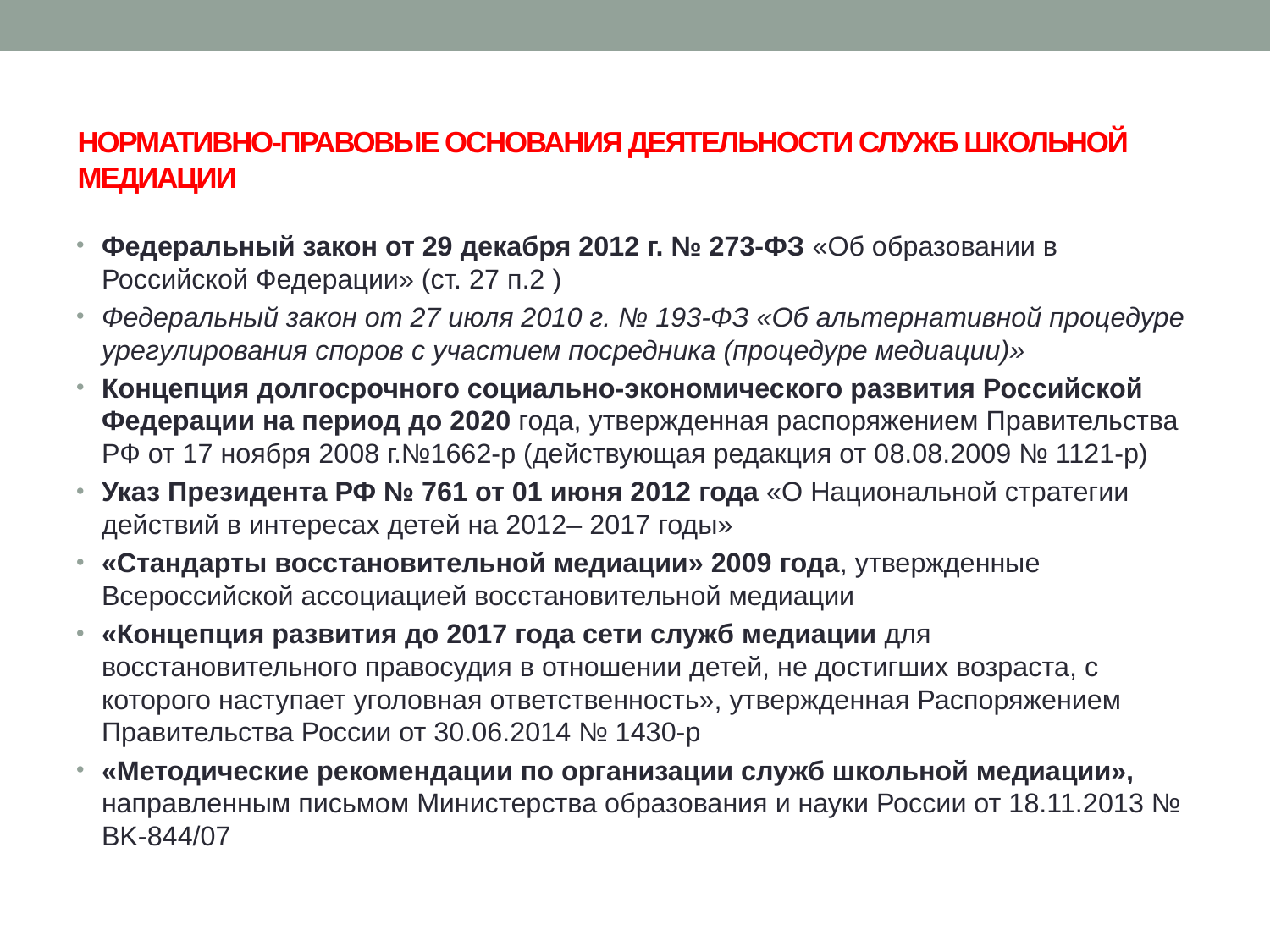

# НОРМАТИВНО-ПРАВОВЫЕ ОСНОВАНИЯ ДЕЯТЕЛЬНОСТИ СЛУЖБ ШКОЛЬНОЙ МЕДИАЦИИ
Федеральный закон от 29 декабря 2012 г. № 273-ФЗ «Об образовании в Российской Федерации» (ст. 27 п.2 )
Федеральный закон от 27 июля 2010 г. № 193-ФЗ «Об альтернативной процедуре урегулирования споров с участием посредника (процедуре медиации)»
Концепция долгосрочного социально-экономического развития Российской Федерации на период до 2020 года, утвержденная распоряжением Правительства РФ от 17 ноября 2008 г.№1662-р (действующая редакция от 08.08.2009 № 1121-р)
Указ Президента РФ № 761 от 01 июня 2012 года «О Национальной стратегии действий в интересах детей на 2012– 2017 годы»
«Стандарты восстановительной медиации» 2009 года, утвержденные Всероссийской ассоциацией восстановительной медиации
«Концепция развития до 2017 года сети служб медиации для восстановительного правосудия в отношении детей, не достигших возраста, с которого наступает уголовная ответственность», утвержденная Распоряжением Правительства России от 30.06.2014 № 1430-р
«Методические рекомендации по организации служб школьной медиации», направленным письмом Министерства образования и науки России от 18.11.2013 № BK-844/07